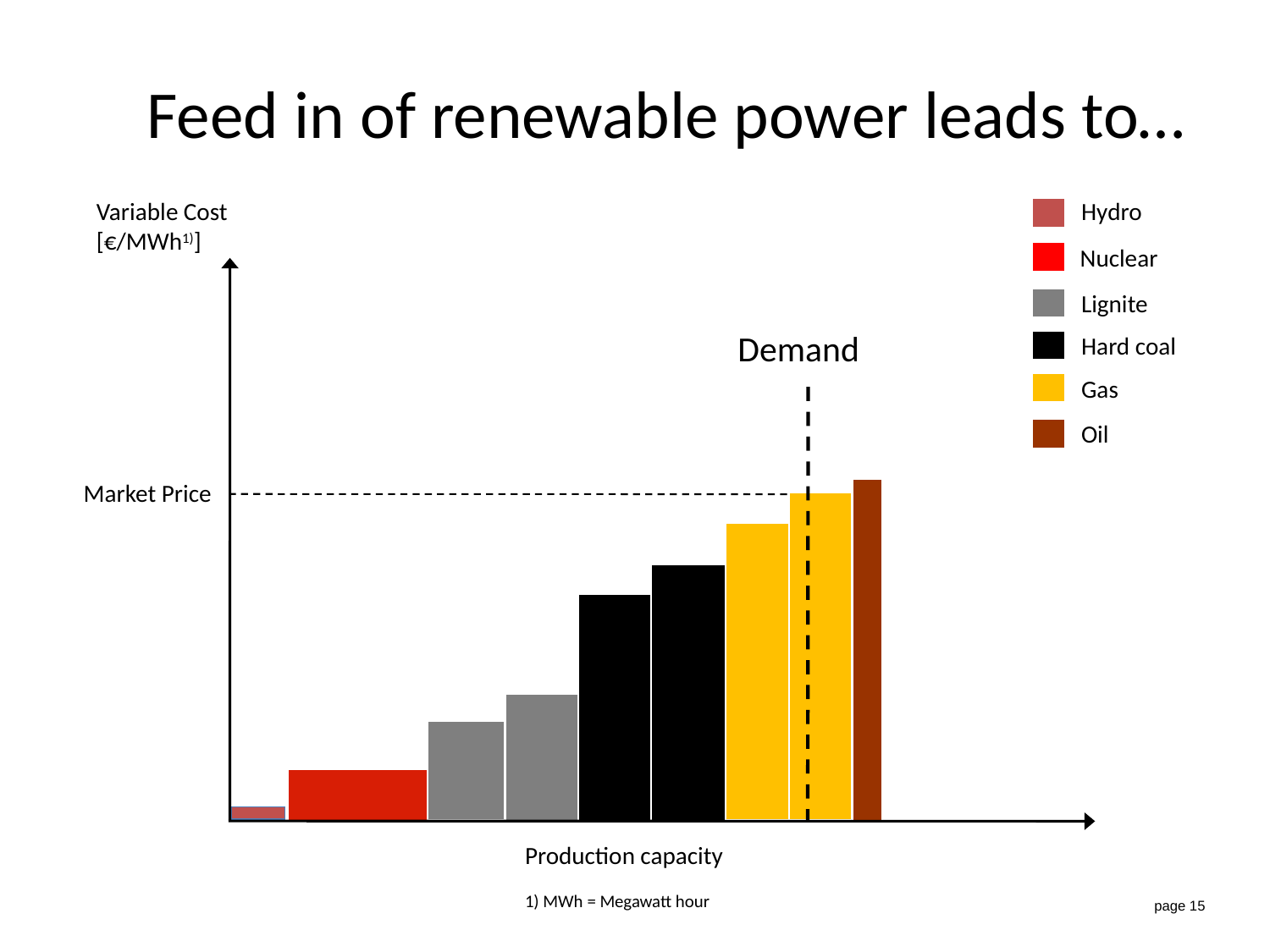

# Feed in of renewable power leads to…
Variable Cost
[€/MWh1)]
Hydro

Nuclear

Lignite

Demand
Hard coal

Gas

Oil

Market Price

Production capacity

            page 15
1) MWh = Megawatt hour